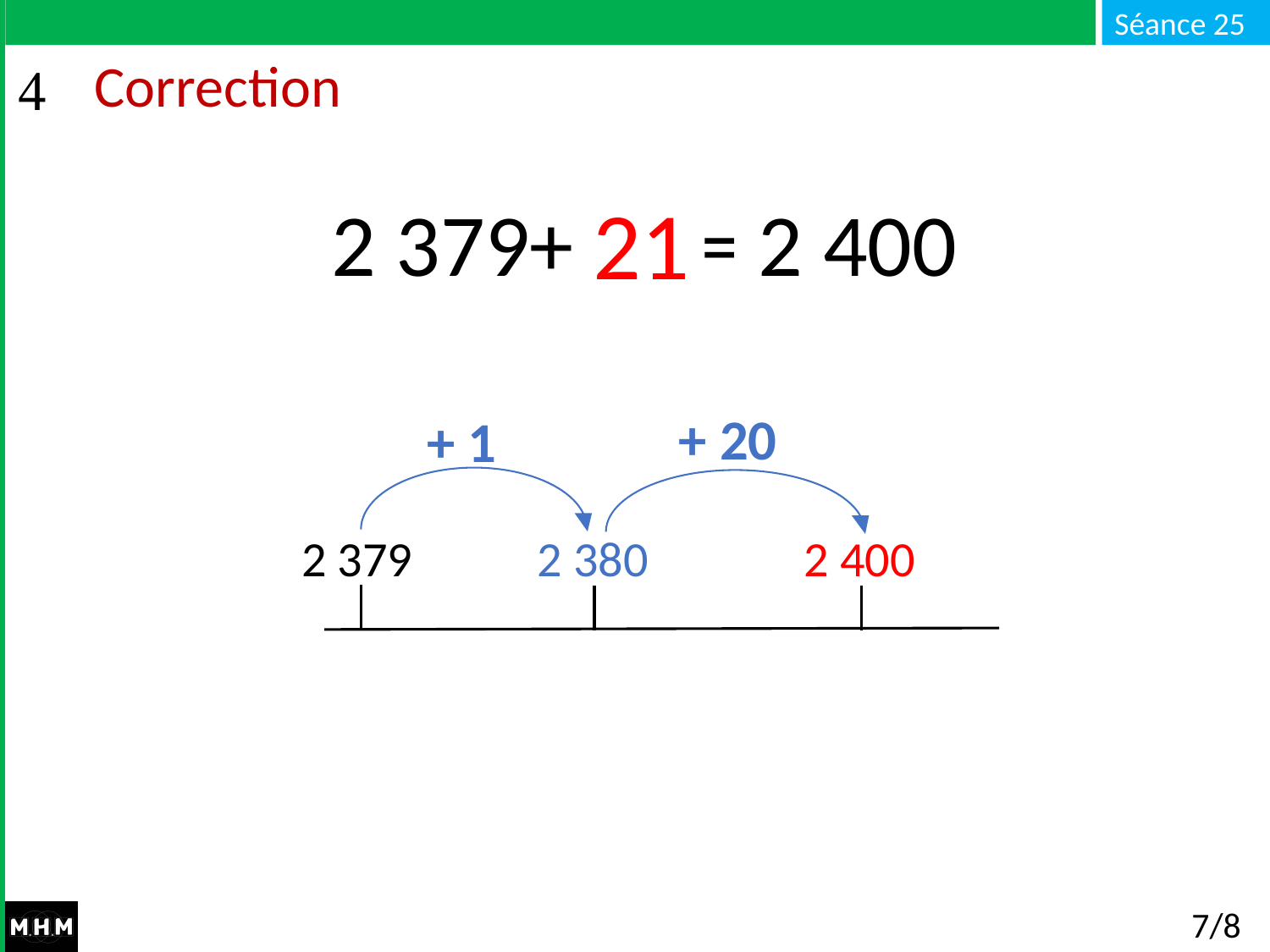

# Correction
21
2 379+ …  = 2 400
+ 20
+ 1

2 379
2 380
2 400
7/8